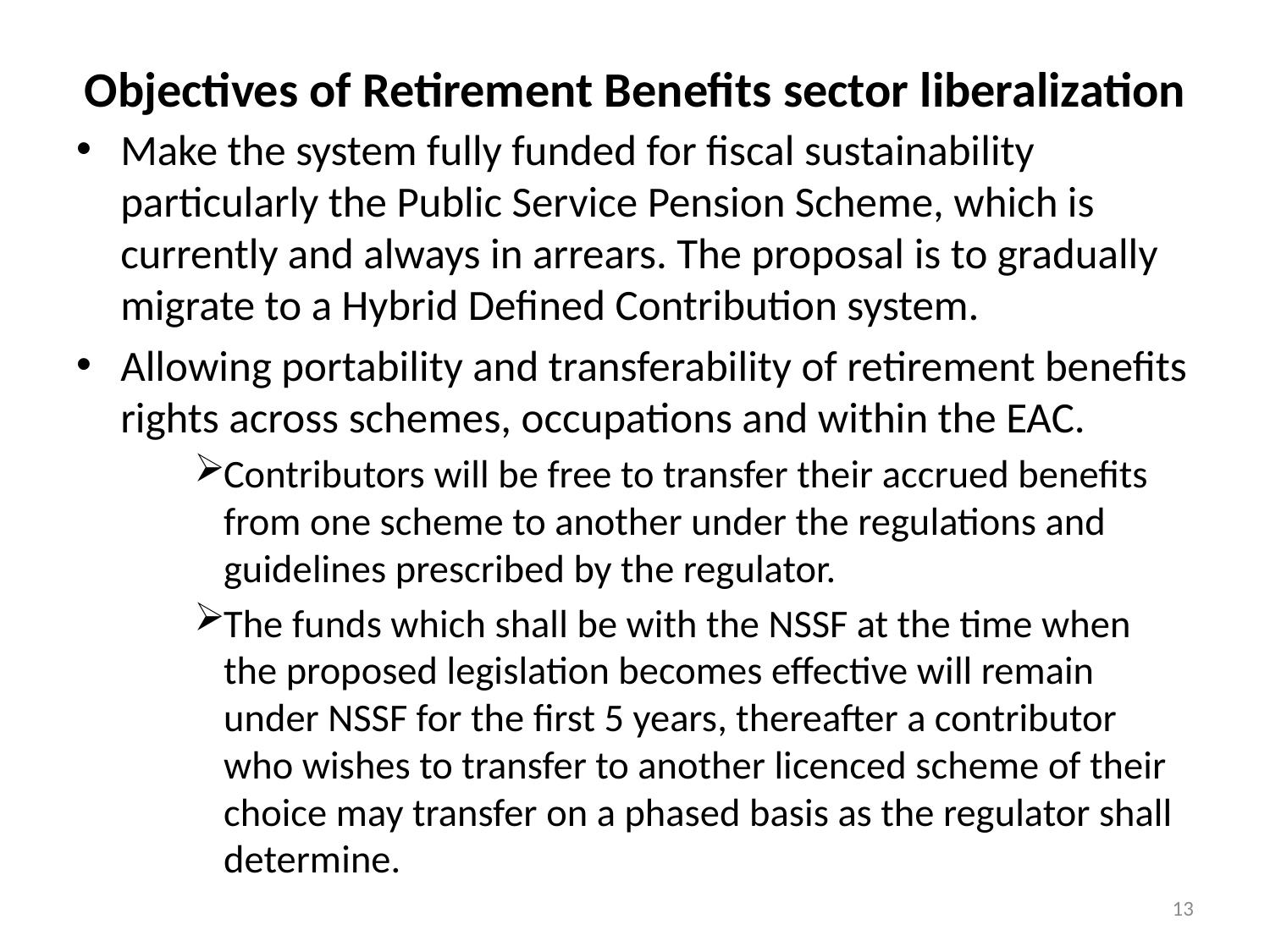

# Objectives of Retirement Benefits sector liberalization
Make the system fully funded for fiscal sustainability particularly the Public Service Pension Scheme, which is currently and always in arrears. The proposal is to gradually migrate to a Hybrid Defined Contribution system.
Allowing portability and transferability of retirement benefits rights across schemes, occupations and within the EAC.
Contributors will be free to transfer their accrued benefits from one scheme to another under the regulations and guidelines prescribed by the regulator.
The funds which shall be with the NSSF at the time when the proposed legislation becomes effective will remain under NSSF for the first 5 years, thereafter a contributor who wishes to transfer to another licenced scheme of their choice may transfer on a phased basis as the regulator shall determine.
13